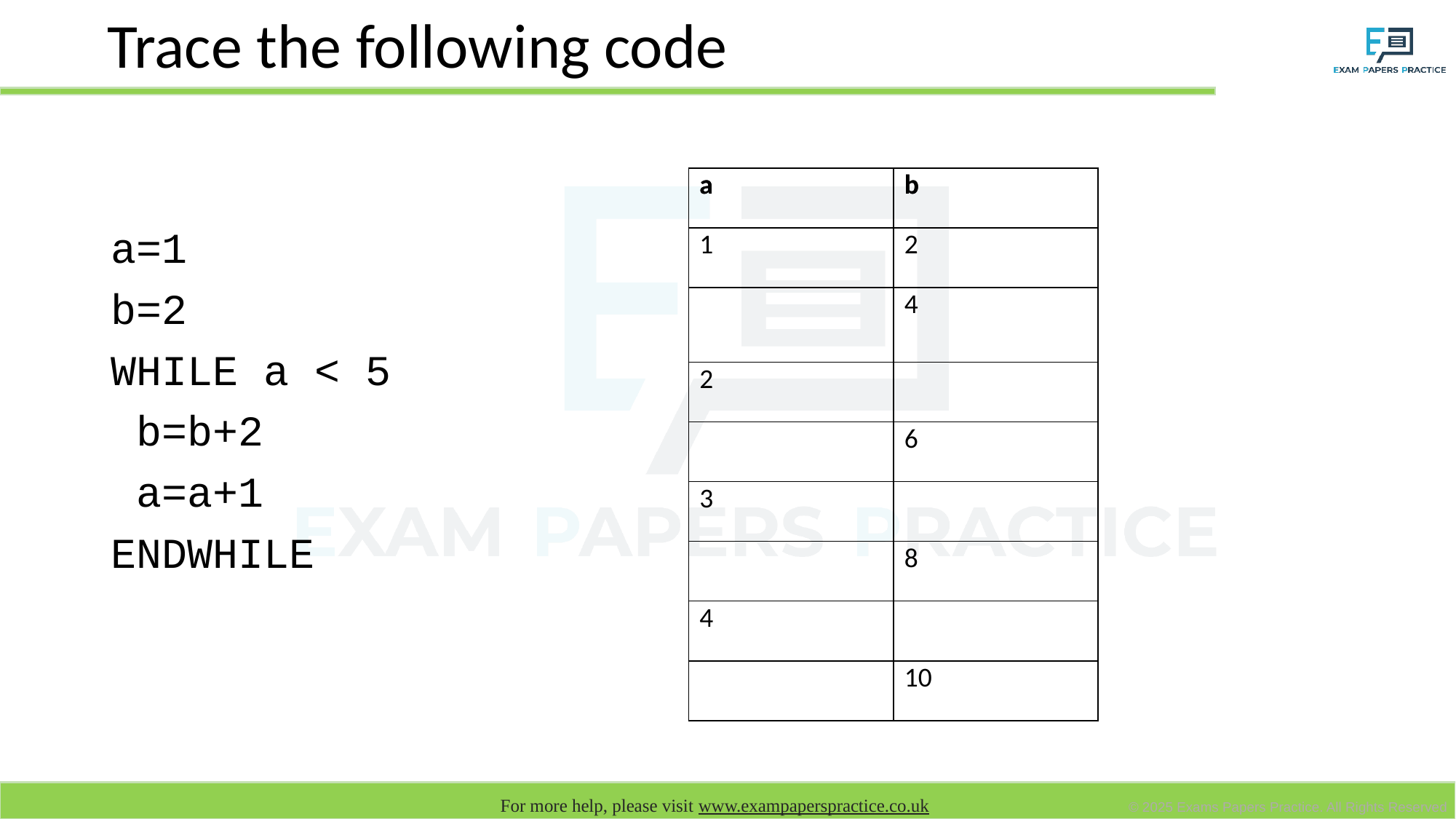

# Trace the following code
| a | b |
| --- | --- |
| 1 | 2 |
|  | 4 |
| 2 |  |
|  | 6 |
| 3 |  |
|  | 8 |
| 4 |  |
|  | 10 |
| a | b |
| --- | --- |
|  |  |
|  |  |
|  |  |
|  |  |
|  |  |
|  |  |
|  |  |
|  |  |
a=1
b=2
WHILE a < 5
 b=b+2
 a=a+1
ENDWHILE